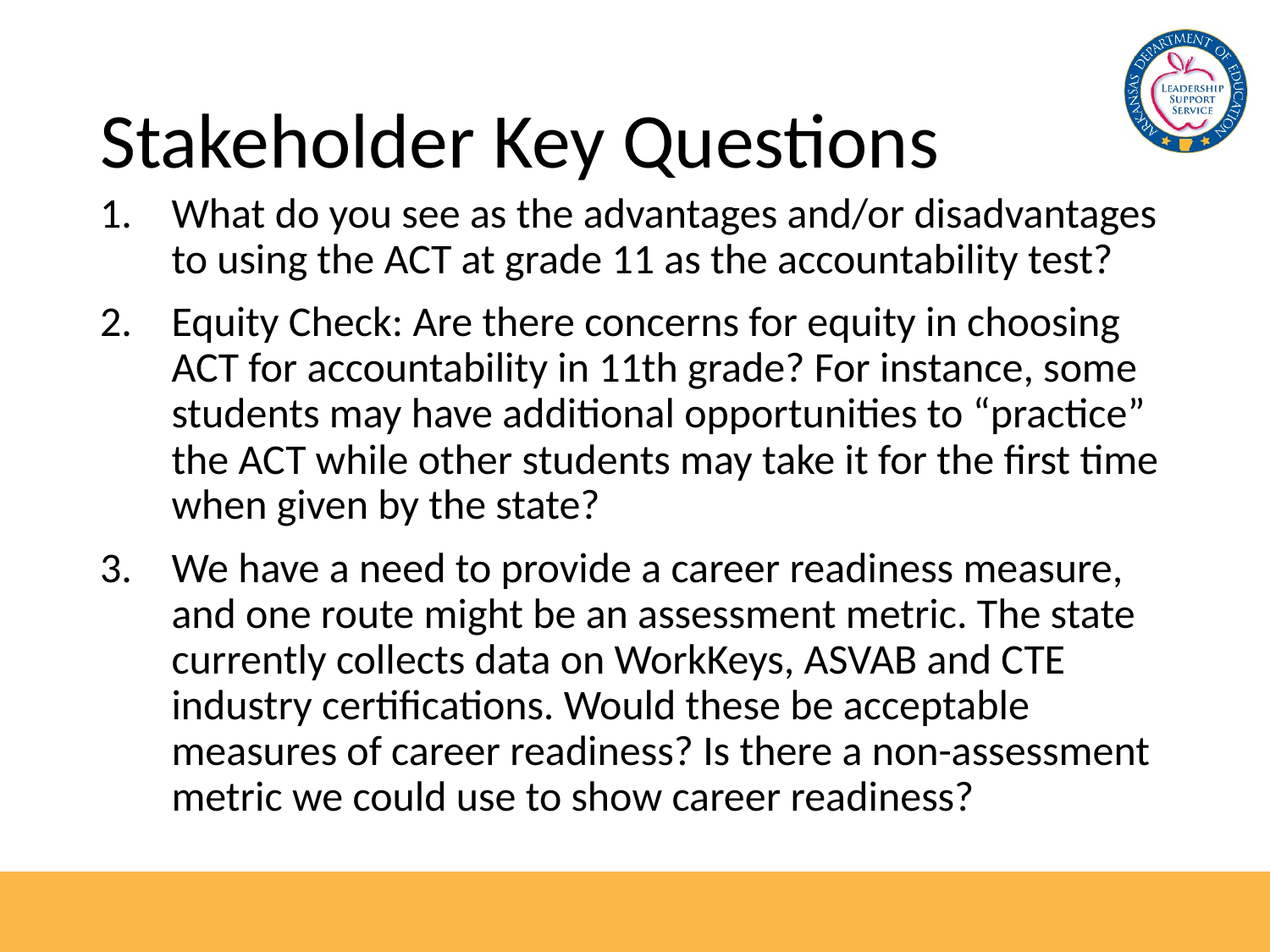

# Stakeholder Key Questions
What do you see as the advantages and/or disadvantages to using the ACT at grade 11 as the accountability test?
Equity Check: Are there concerns for equity in choosing ACT for accountability in 11th grade? For instance, some students may have additional opportunities to “practice” the ACT while other students may take it for the first time when given by the state?
We have a need to provide a career readiness measure, and one route might be an assessment metric. The state currently collects data on WorkKeys, ASVAB and CTE industry certifications. Would these be acceptable measures of career readiness? Is there a non-assessment metric we could use to show career readiness?